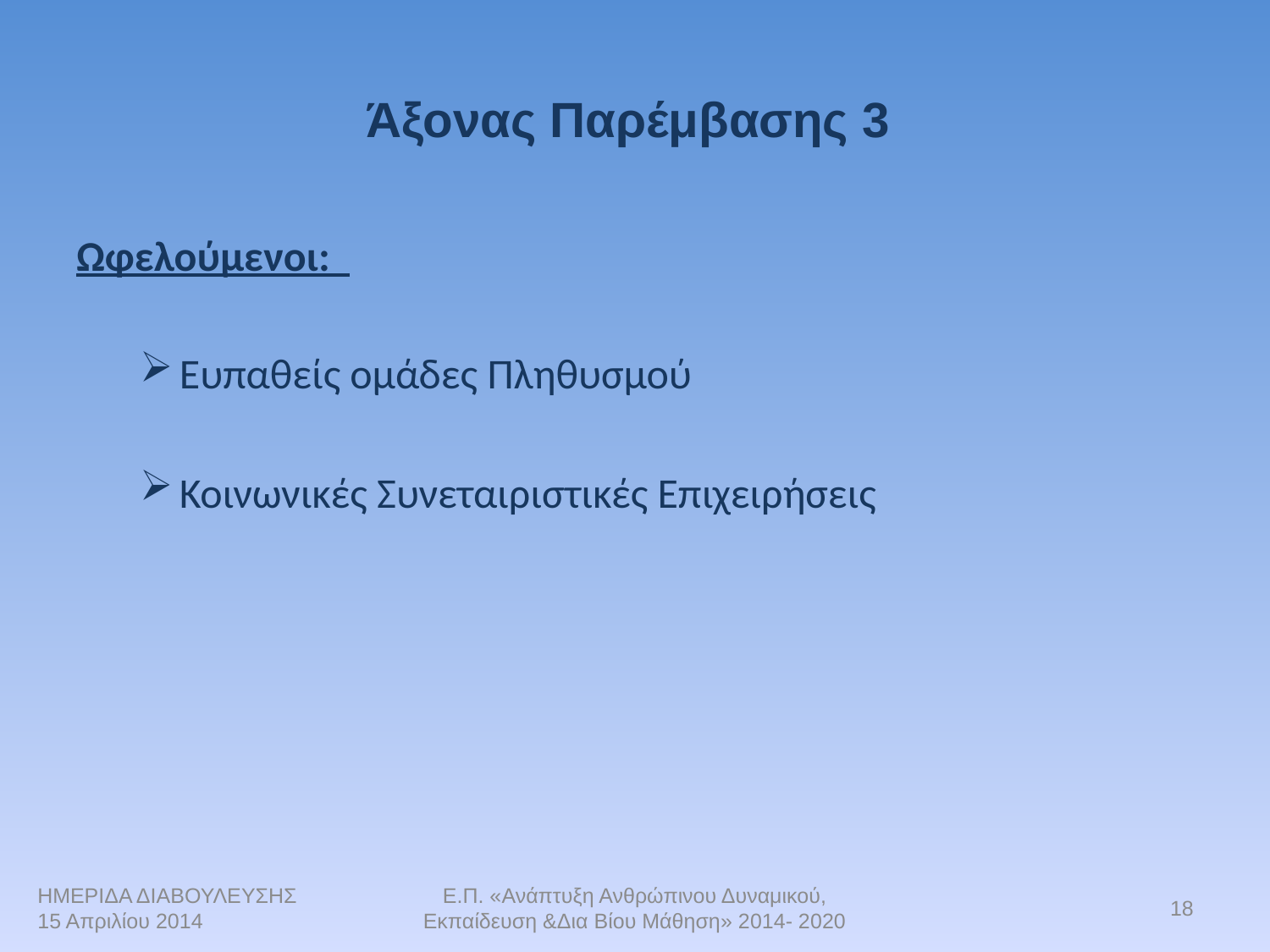

# Άξονας Παρέμβασης 3
Ωφελούμενοι:

Ευπαθείς ομάδες Πληθυσμού

Κοινωνικές Συνεταιριστικές Επιχειρήσεις
ΗΜΕΡΙΔΑ ΔΙΑΒΟΥΛΕΥΣΗΣ
15 Απριλίου 2014
Ε.Π. «Ανάπτυξη Ανθρώπινου Δυναμικού, Εκπαίδευση &Δια Βίου Μάθηση» 2014- 2020
18